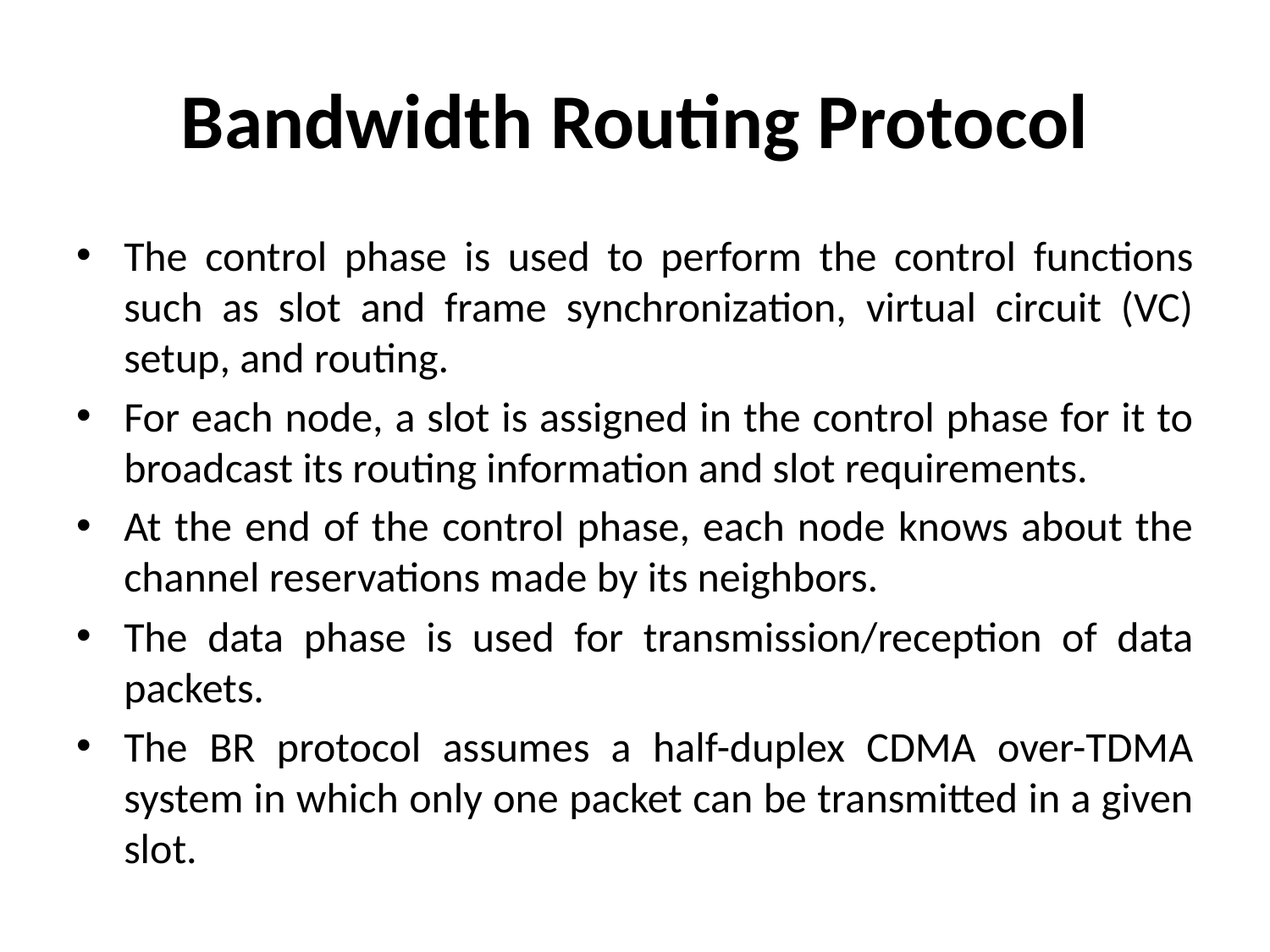

# Bandwidth Routing Protocol
The control phase is used to perform the control functions such as slot and frame synchronization, virtual circuit (VC) setup, and routing.
For each node, a slot is assigned in the control phase for it to broadcast its routing information and slot requirements.
At the end of the control phase, each node knows about the channel reservations made by its neighbors.
The data phase is used for transmission/reception of data packets.
The BR protocol assumes a half-duplex CDMA over-TDMA system in which only one packet can be transmitted in a given slot.